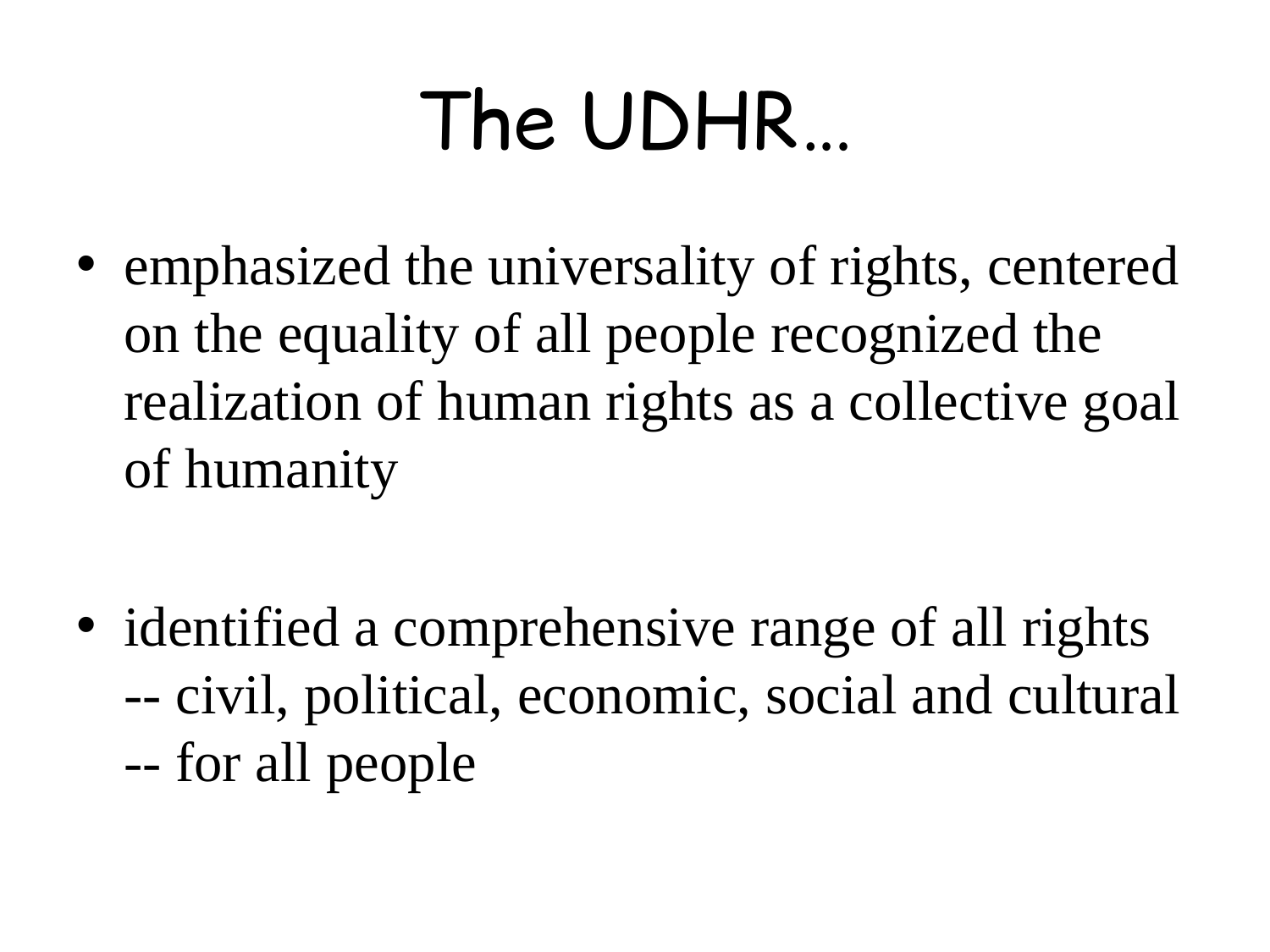

# The UDHR…
emphasized the universality of rights, centered on the equality of all people recognized the realization of human rights as a collective goal of humanity

identified a comprehensive range of all rights -- civil, political, economic, social and cultural -- for all people